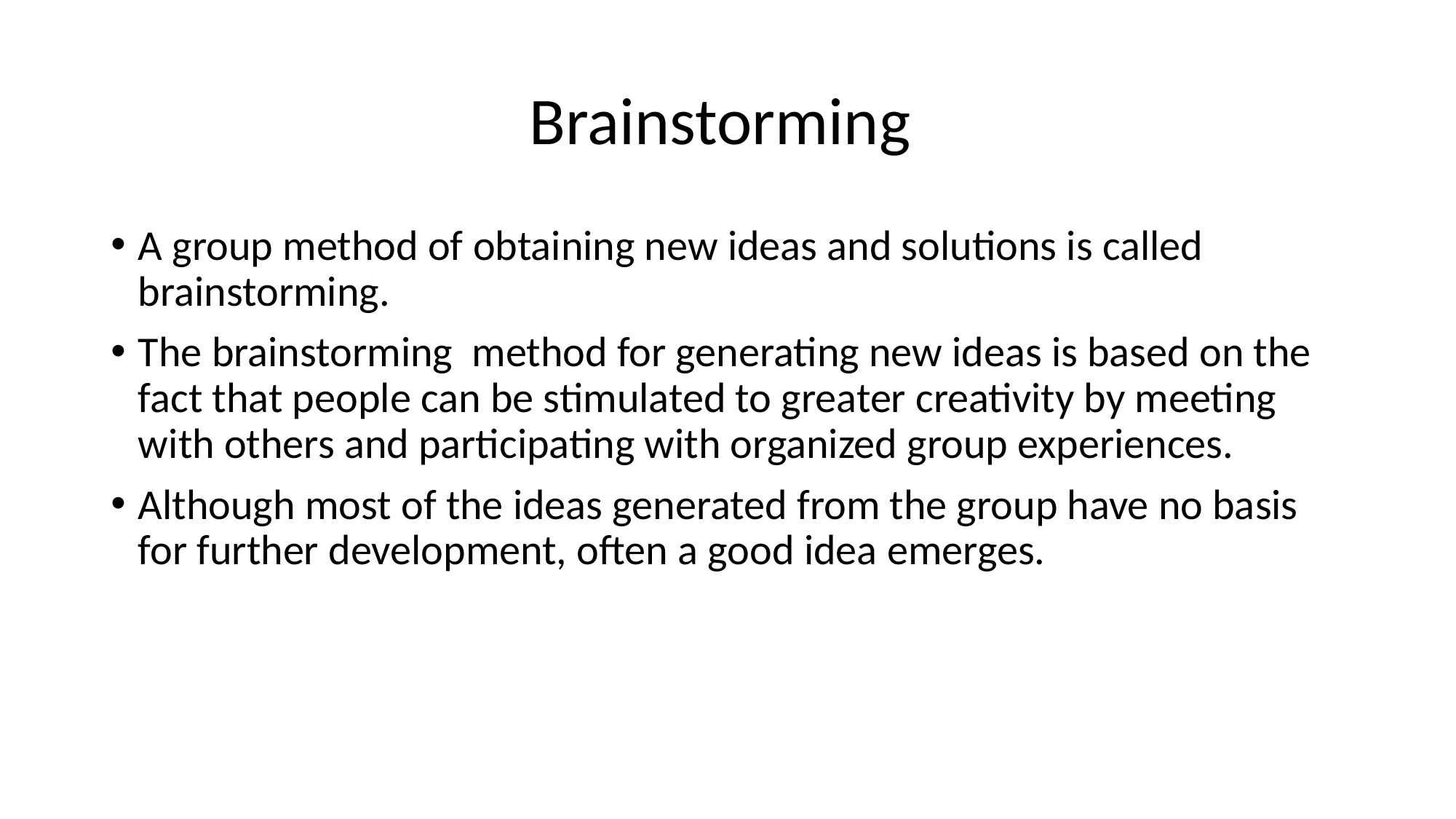

# Brainstorming
A group method of obtaining new ideas and solutions is called brainstorming.
The brainstorming  method for generating new ideas is based on the fact that people can be stimulated to greater creativity by meeting with others and participating with organized group experiences.
Although most of the ideas generated from the group have no basis for further development, often a good idea emerges.